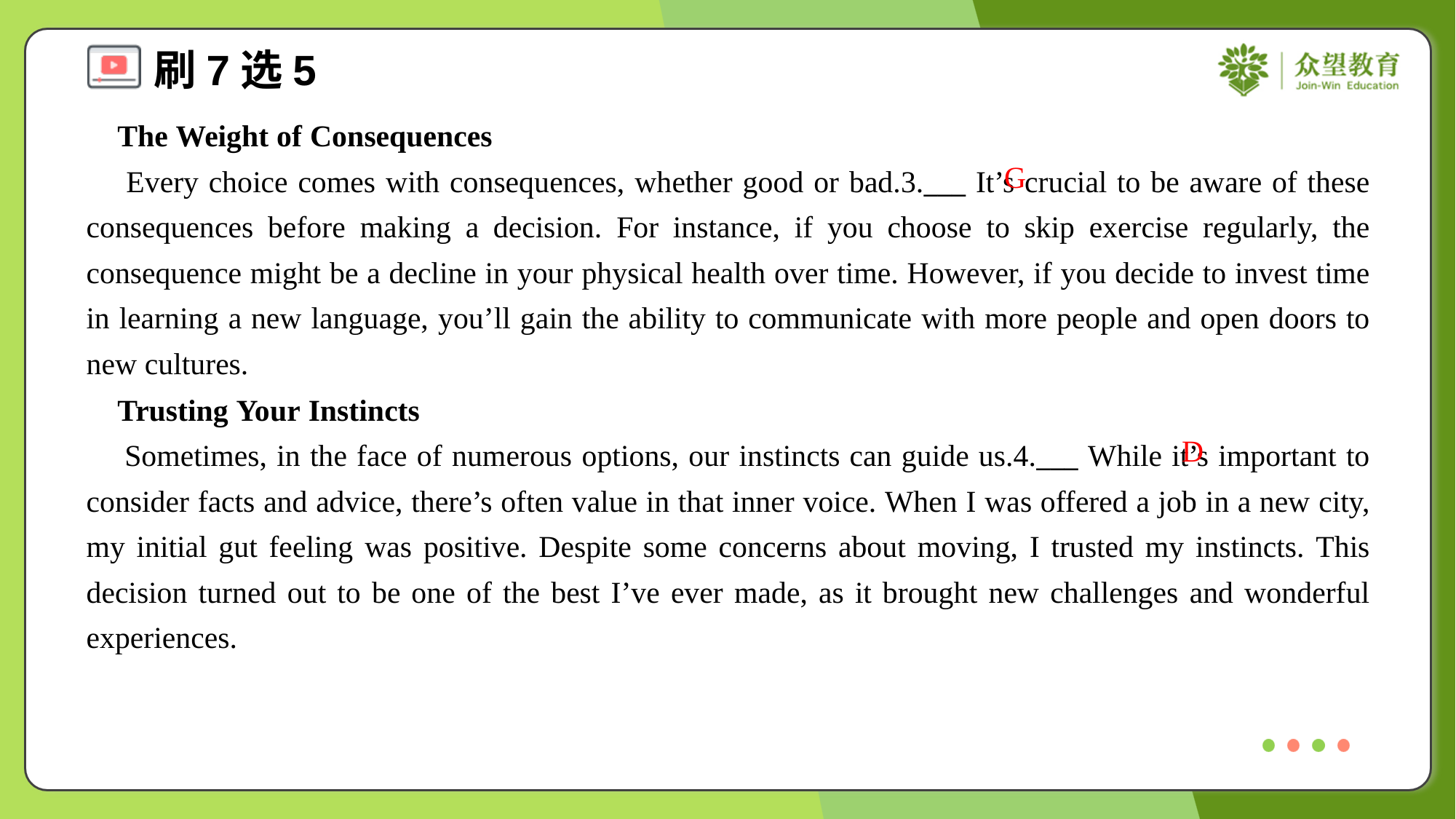

The Weight of Consequences
    Every choice comes with consequences, whether good or bad.3.___ It’s crucial to be aware of these consequences before making a decision. For instance, if you choose to skip exercise regularly, the consequence might be a decline in your physical health over time. However, if you decide to invest time in learning a new language, you’ll gain the ability to communicate with more people and open doors to new cultures.
G
    Trusting Your Instincts
    Sometimes, in the face of numerous options, our instincts can guide us.4.___ While it’s important to consider facts and advice, there’s often value in that inner voice. When I was offered a job in a new city, my initial gut feeling was positive. Despite some concerns about moving, I trusted my instincts. This decision turned out to be one of the best I’ve ever made, as it brought new challenges and wonderful experiences.
D